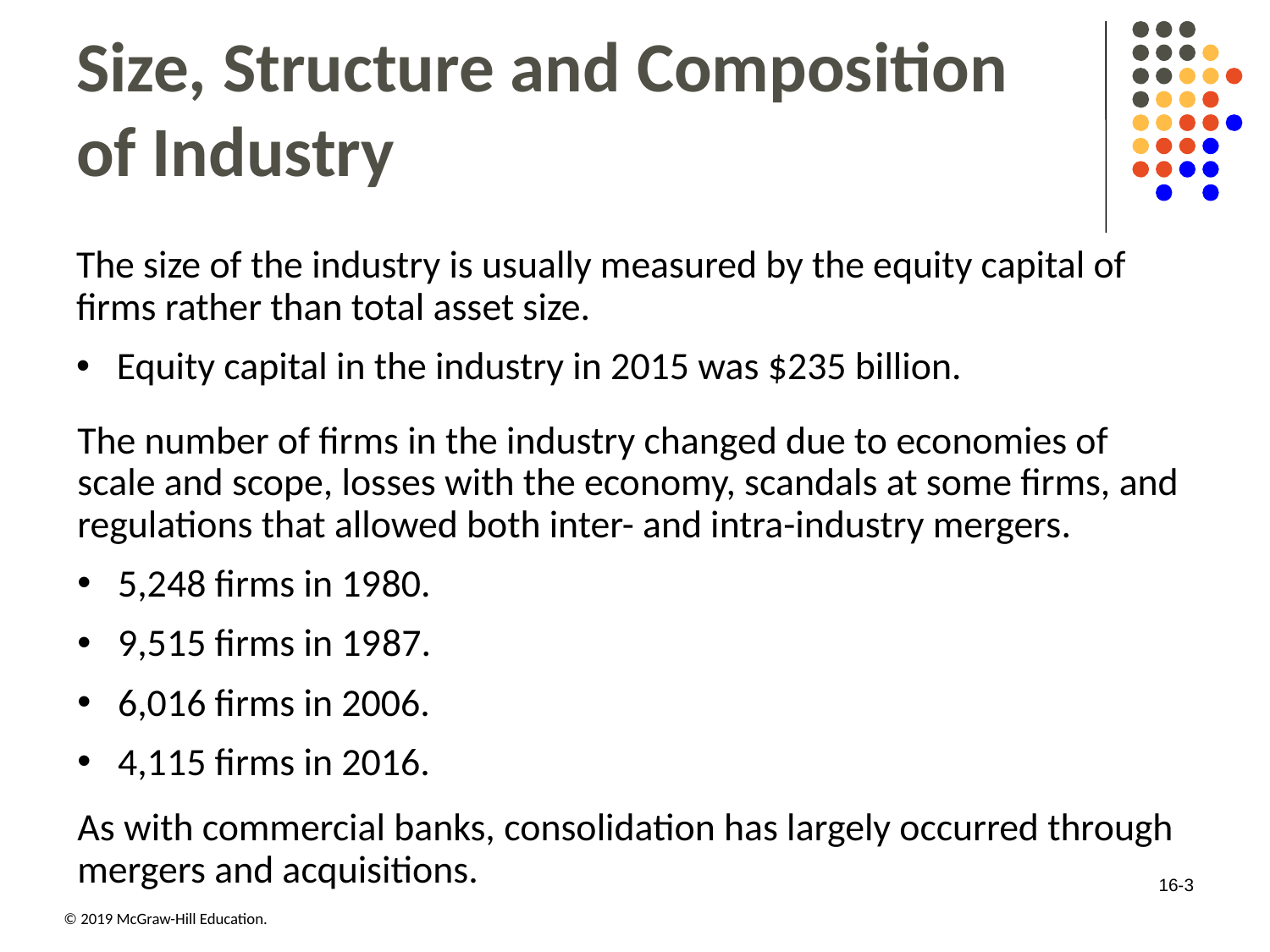

# Size, Structure and Composition of Industry
The size of the industry is usually measured by the equity capital of firms rather than total asset size.
Equity capital in the industry in 2015 was $235 billion.
The number of firms in the industry changed due to economies of scale and scope, losses with the economy, scandals at some firms, and regulations that allowed both inter- and intra-industry mergers.
5,248 firms in 19 80.
9,515 firms in 19  87.
6,016 firms in 2006.
4,115 firms in 2016.
As with commercial banks, consolidation has largely occurred through mergers and acquisitions.
16-3